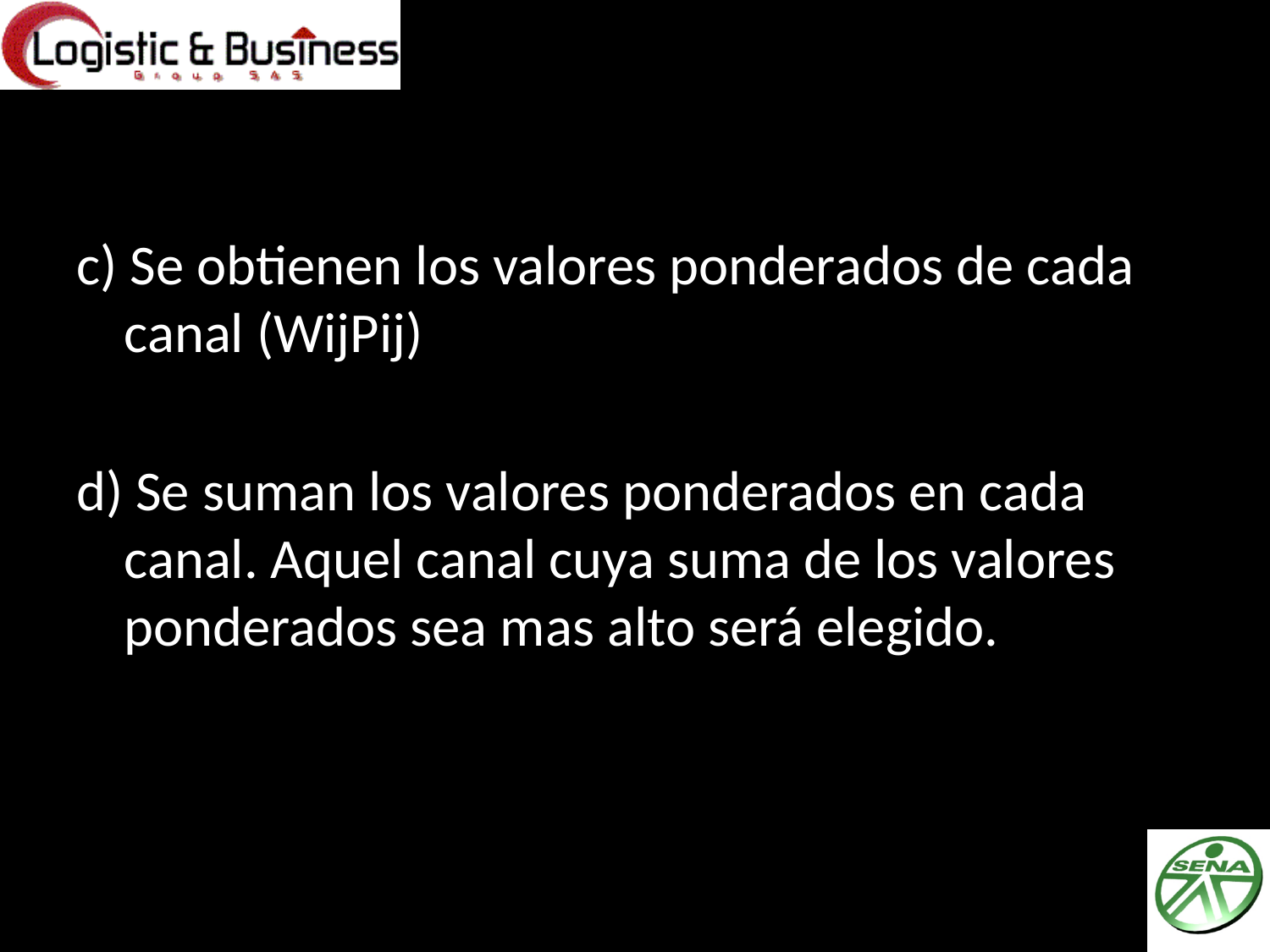

#
c) Se obtienen los valores ponderados de cada canal (WijPij)

d) Se suman los valores ponderados en cada canal. Aquel canal cuya suma de los valores ponderados sea mas alto será elegido.